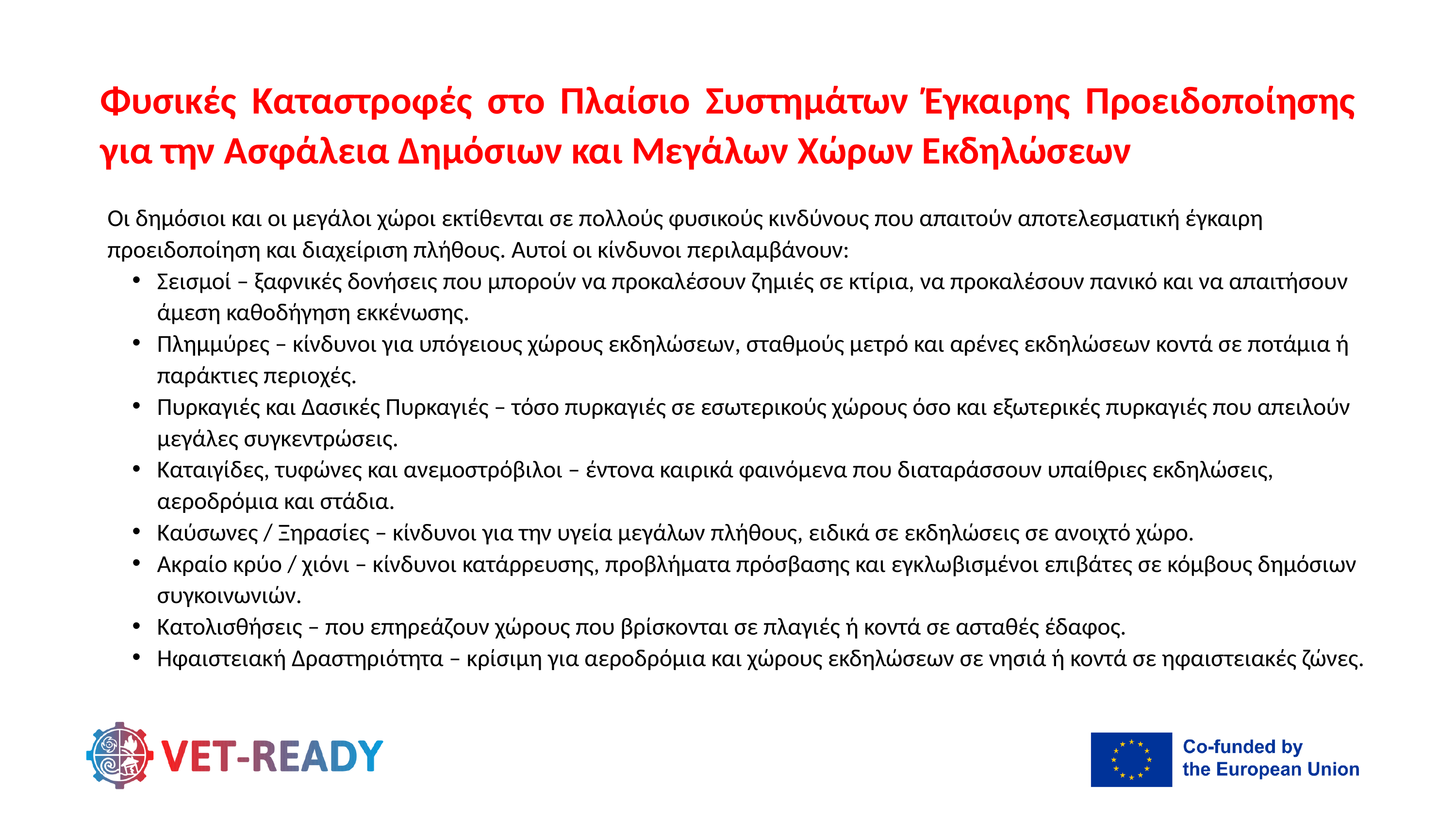

Φυσικές Καταστροφές στο Πλαίσιο Συστημάτων Έγκαιρης Προειδοποίησης για την Ασφάλεια Δημόσιων και Μεγάλων Χώρων Εκδηλώσεων
Οι δημόσιοι και οι μεγάλοι χώροι εκτίθενται σε πολλούς φυσικούς κινδύνους που απαιτούν αποτελεσματική έγκαιρη προειδοποίηση και διαχείριση πλήθους. Αυτοί οι κίνδυνοι περιλαμβάνουν:
Σεισμοί – ξαφνικές δονήσεις που μπορούν να προκαλέσουν ζημιές σε κτίρια, να προκαλέσουν πανικό και να απαιτήσουν άμεση καθοδήγηση εκκένωσης.
Πλημμύρες – κίνδυνοι για υπόγειους χώρους εκδηλώσεων, σταθμούς μετρό και αρένες εκδηλώσεων κοντά σε ποτάμια ή παράκτιες περιοχές.
Πυρκαγιές και Δασικές Πυρκαγιές – τόσο πυρκαγιές σε εσωτερικούς χώρους όσο και εξωτερικές πυρκαγιές που απειλούν μεγάλες συγκεντρώσεις.
Καταιγίδες, τυφώνες και ανεμοστρόβιλοι – έντονα καιρικά φαινόμενα που διαταράσσουν υπαίθριες εκδηλώσεις, αεροδρόμια και στάδια.
Καύσωνες / Ξηρασίες – κίνδυνοι για την υγεία μεγάλων πλήθους, ειδικά σε εκδηλώσεις σε ανοιχτό χώρο.
Ακραίο κρύο / χιόνι – κίνδυνοι κατάρρευσης, προβλήματα πρόσβασης και εγκλωβισμένοι επιβάτες σε κόμβους δημόσιων συγκοινωνιών.
Κατολισθήσεις – που επηρεάζουν χώρους που βρίσκονται σε πλαγιές ή κοντά σε ασταθές έδαφος.
Ηφαιστειακή Δραστηριότητα – κρίσιμη για αεροδρόμια και χώρους εκδηλώσεων σε νησιά ή κοντά σε ηφαιστειακές ζώνες.